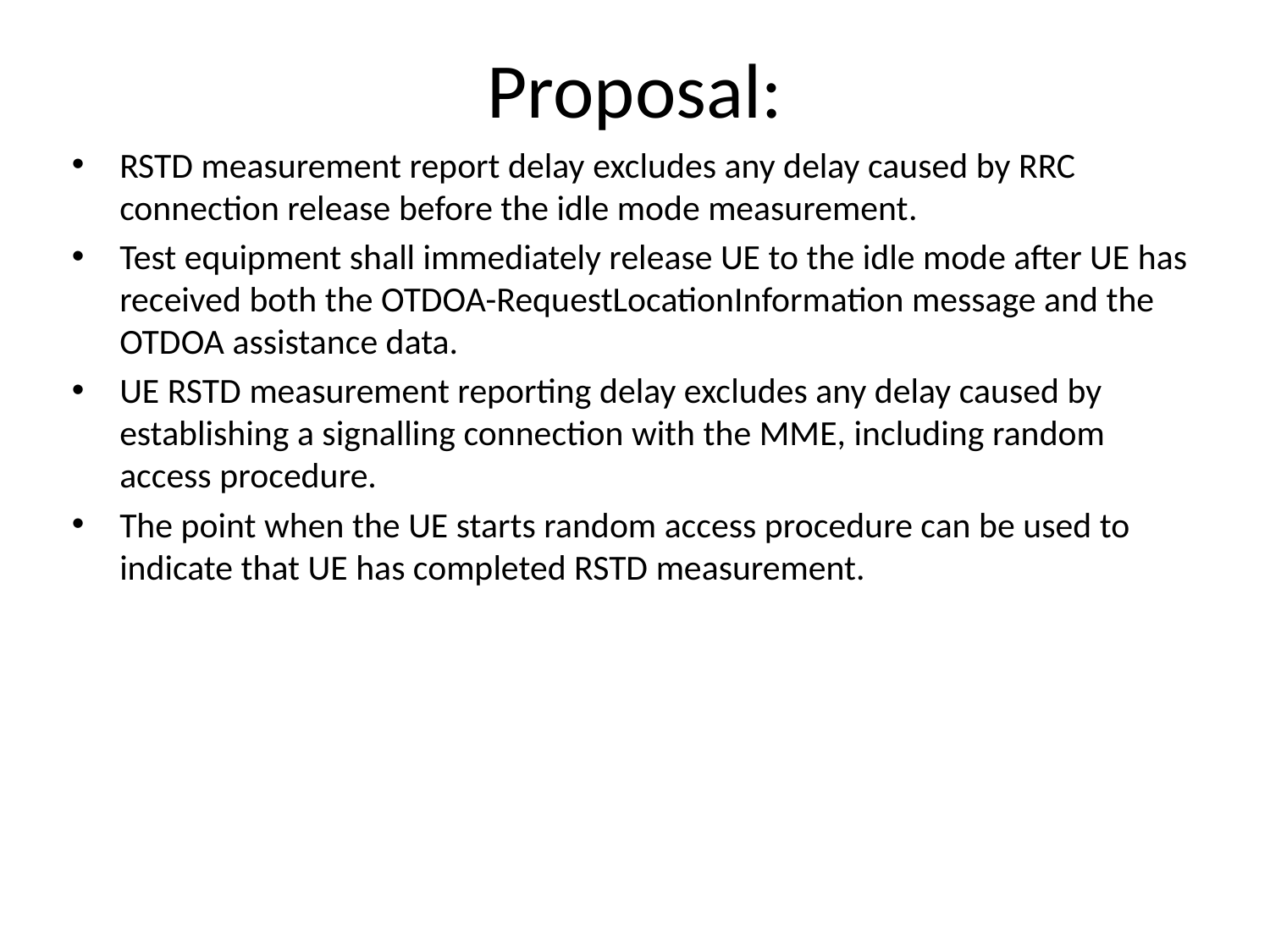

# Proposal:
RSTD measurement report delay excludes any delay caused by RRC connection release before the idle mode measurement.
Test equipment shall immediately release UE to the idle mode after UE has received both the OTDOA-RequestLocationInformation message and the OTDOA assistance data.
UE RSTD measurement reporting delay excludes any delay caused by establishing a signalling connection with the MME, including random access procedure.
The point when the UE starts random access procedure can be used to indicate that UE has completed RSTD measurement.